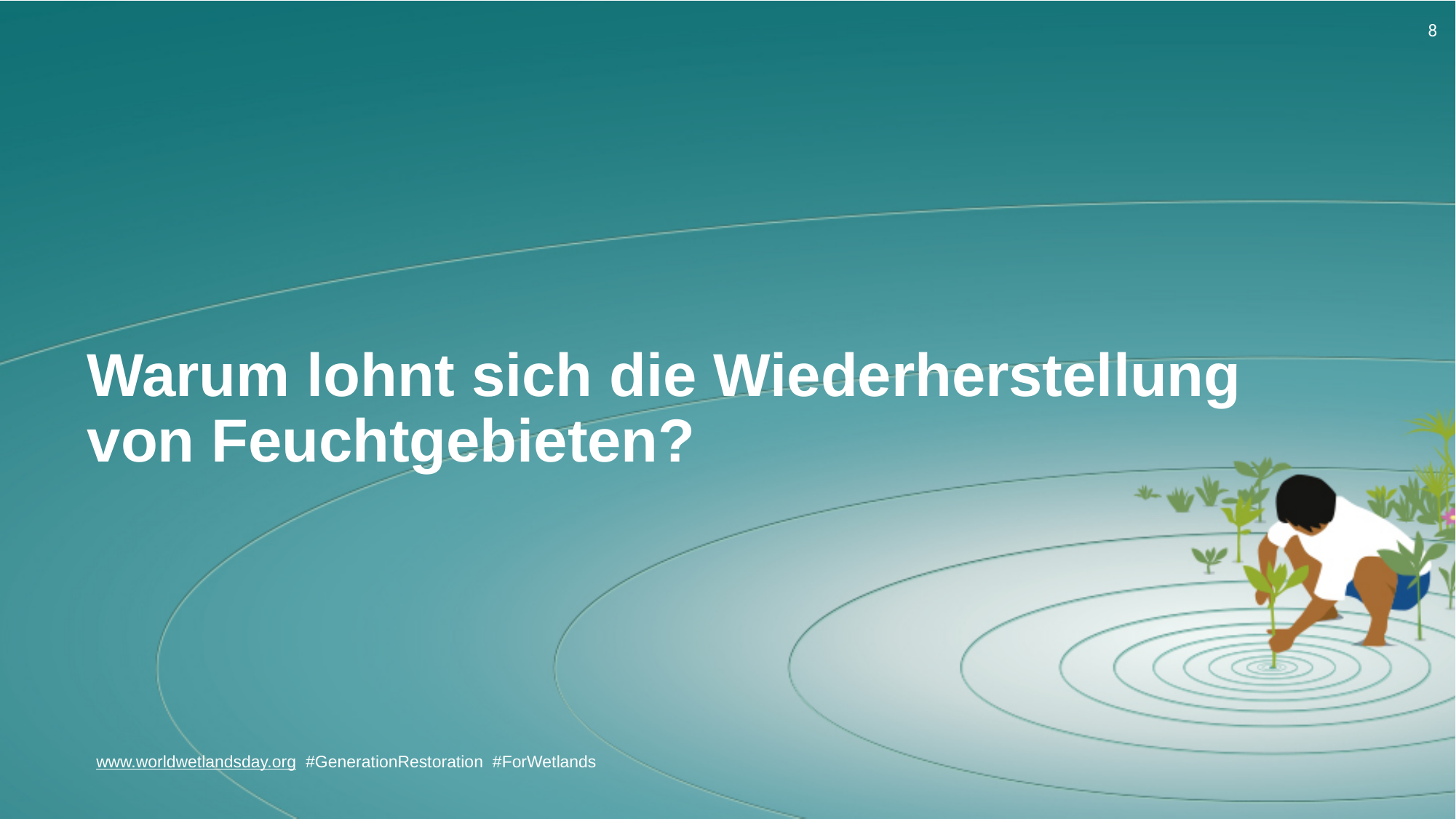

# Warum lohnt sich die Wiederherstellung von Feuchtgebieten?